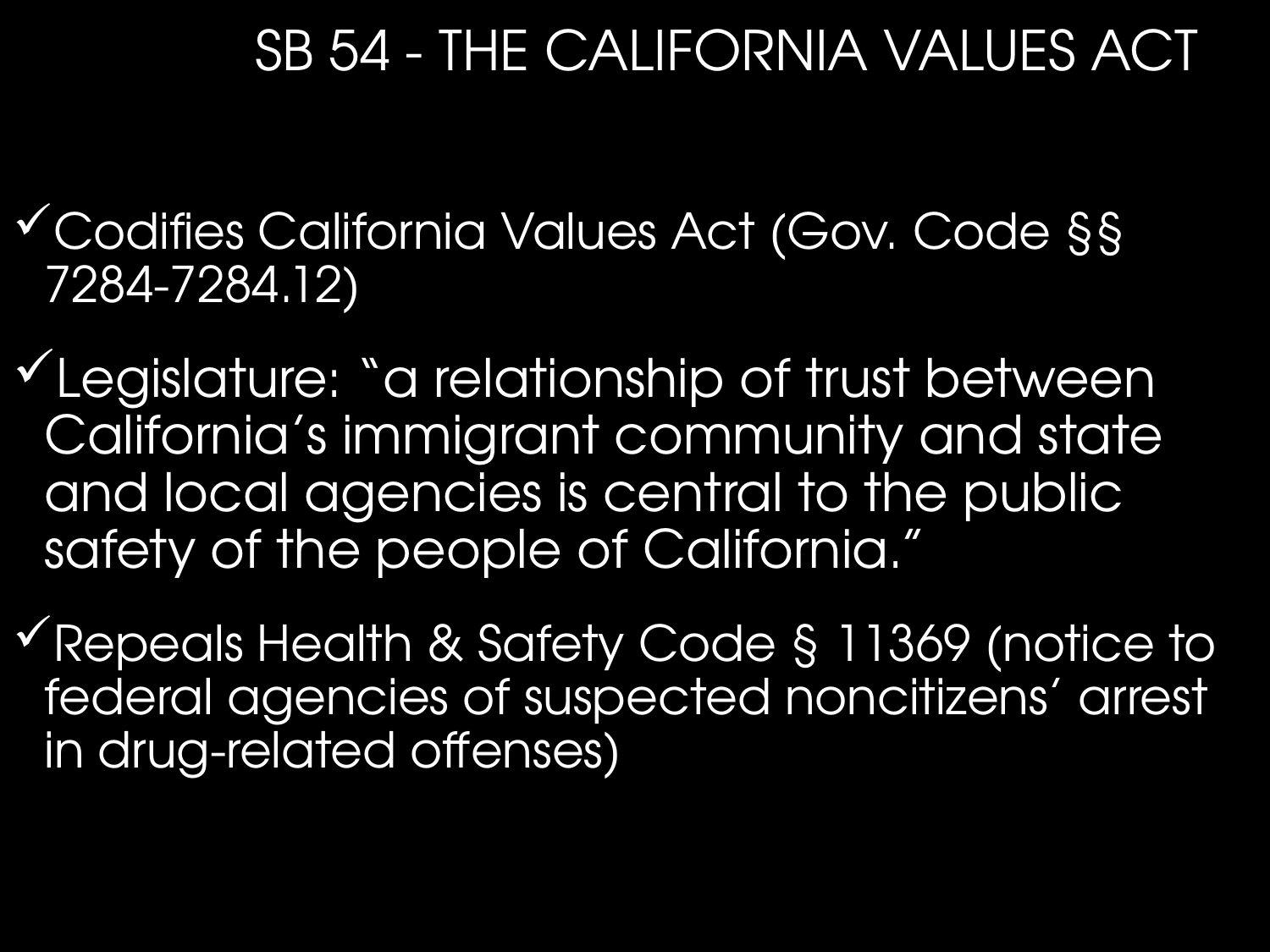

# SB 54 - The California Values Act
Codifies California Values Act (Gov. Code §§ 7284-7284.12)
Legislature: “a relationship of trust between California’s immigrant community and state and local agencies is central to the public safety of the people of California.”
Repeals Health & Safety Code § 11369 (notice to federal agencies of suspected noncitizens’ arrest in drug-related offenses)